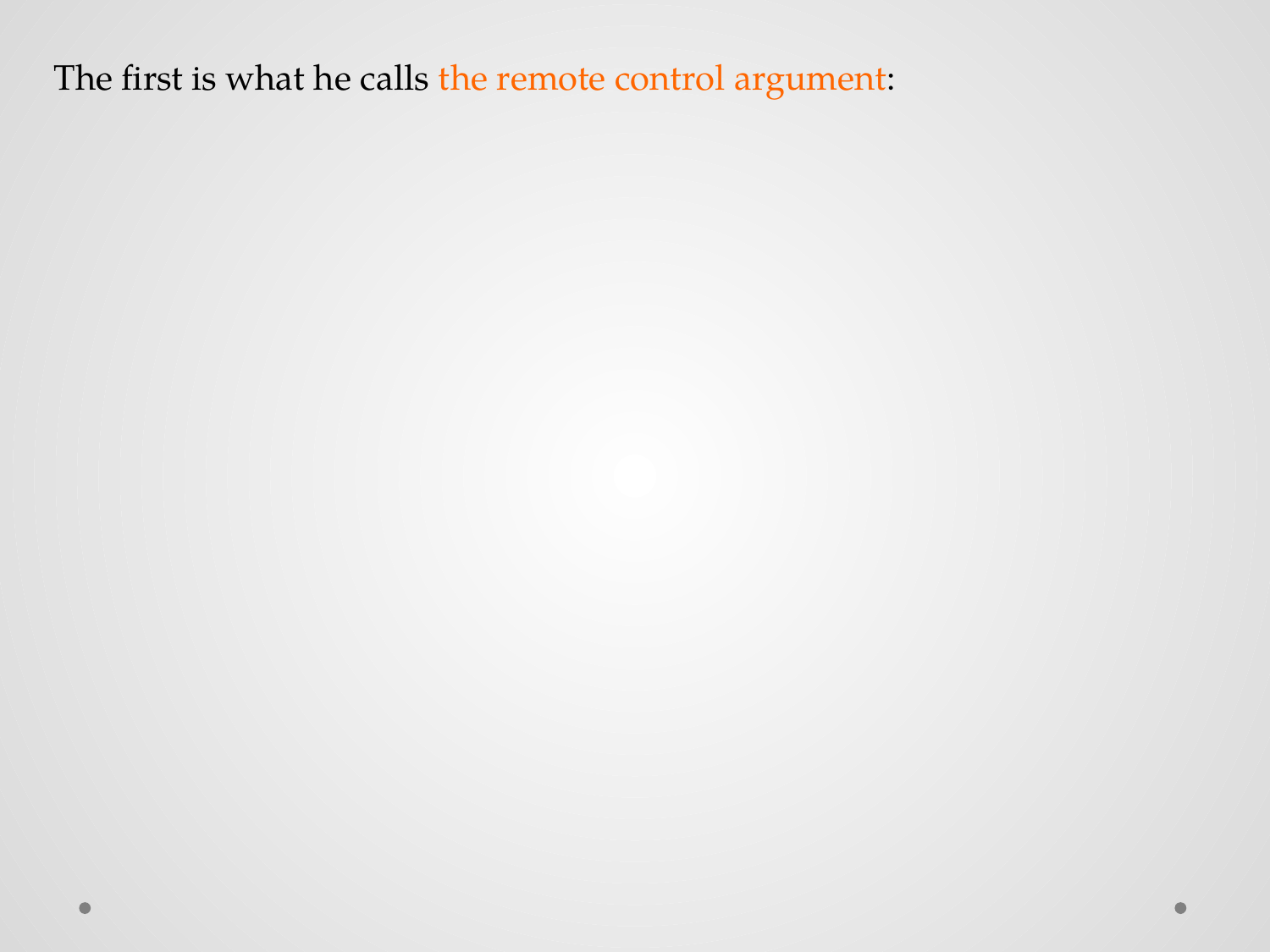

The first is what he calls the remote control argument: